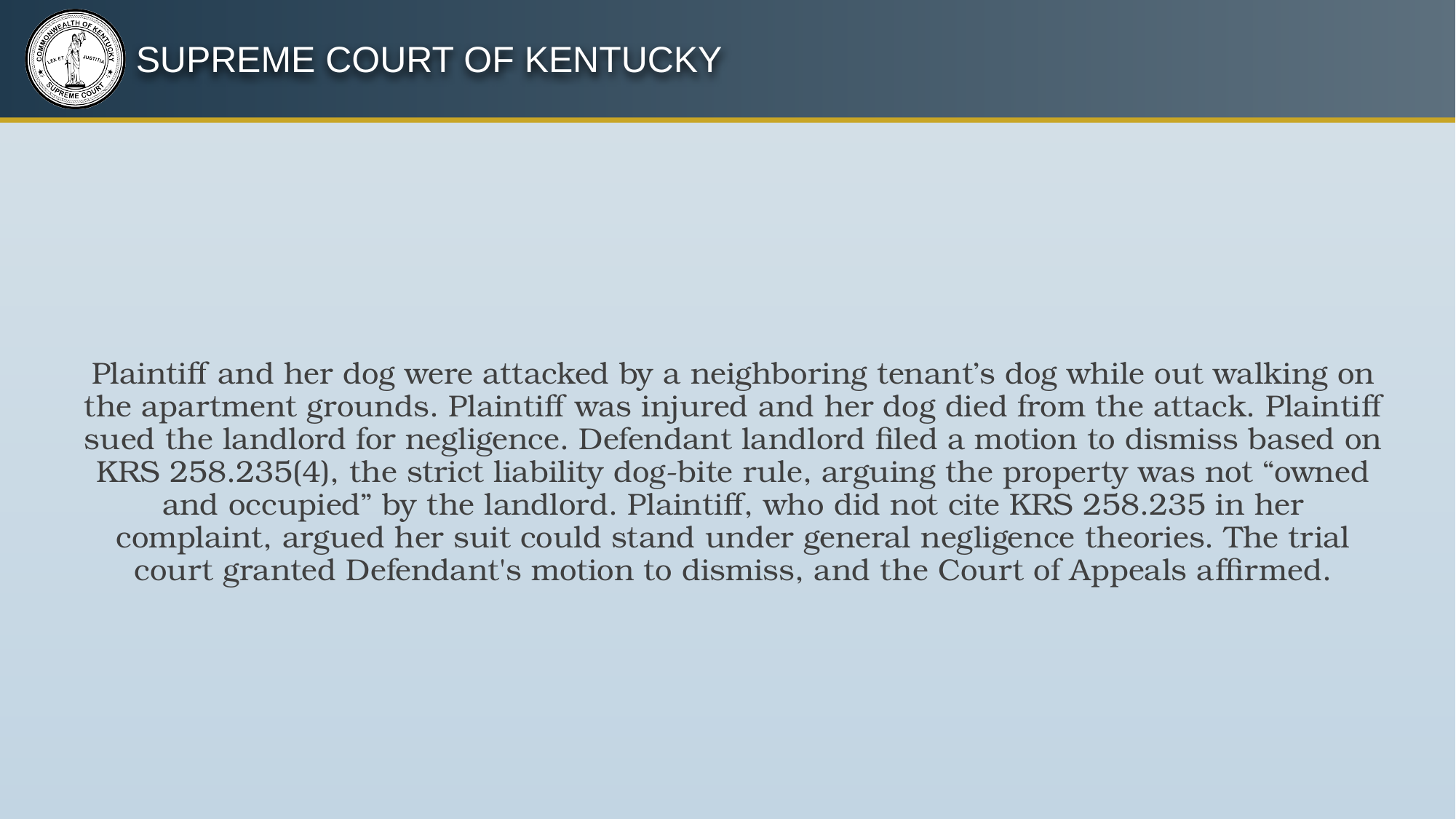

Plaintiff and her dog were attacked by a neighboring tenant’s dog while out walking on the apartment grounds. Plaintiff was injured and her dog died from the attack. Plaintiff sued the landlord for negligence. Defendant landlord filed a motion to dismiss based on KRS 258.235(4), the strict liability dog-bite rule, arguing the property was not “owned and occupied” by the landlord. Plaintiff, who did not cite KRS 258.235 in her complaint, argued her suit could stand under general negligence theories. The trial court granted Defendant's motion to dismiss, and the Court of Appeals affirmed.